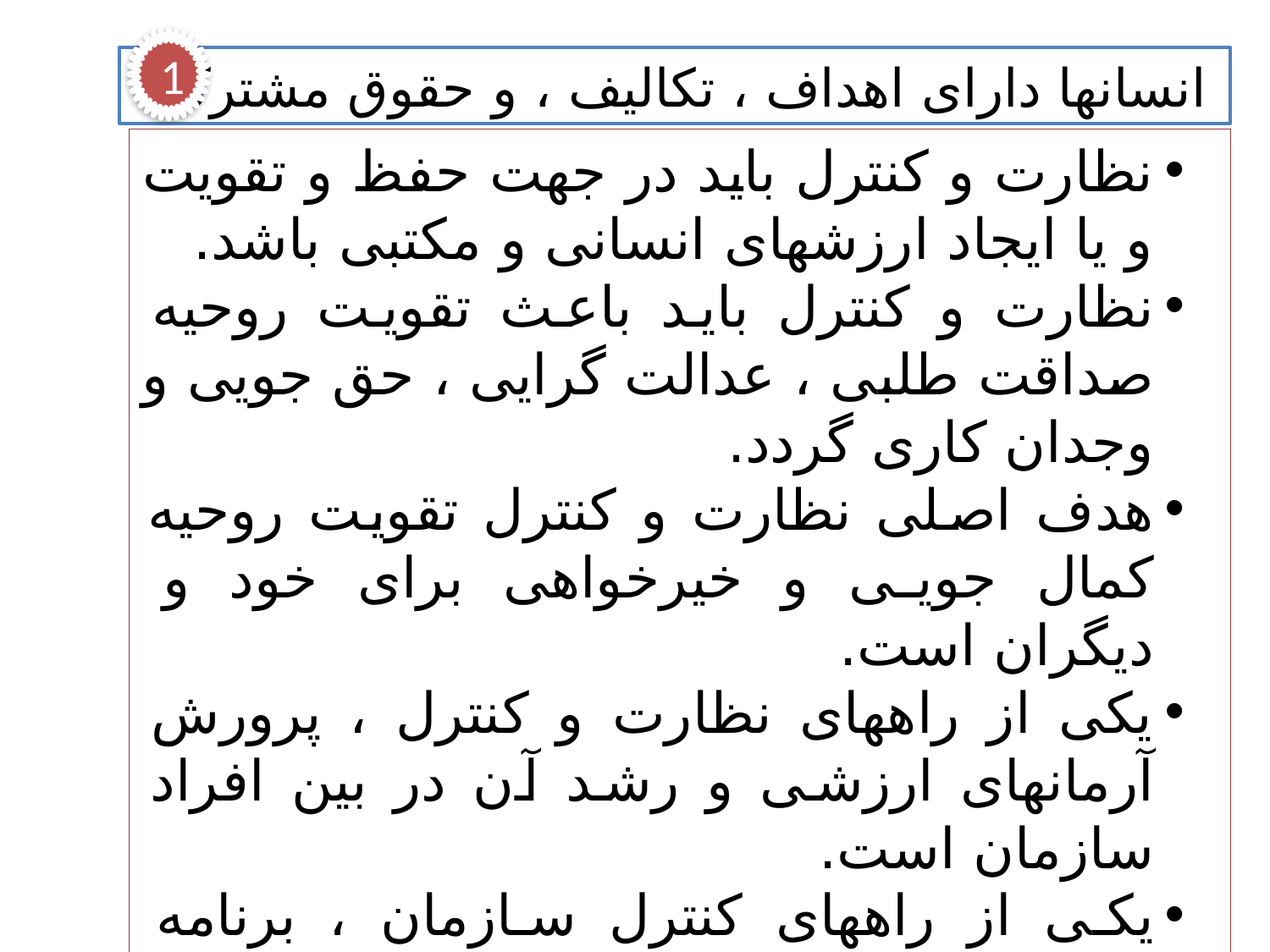

1
انسانها دارای اهداف ، تکالیف ، و حقوق مشترکند
نظارت و کنترل باید در جهت حفظ و تقویت و یا ایجاد ارزشهای انسانی و مکتبی باشد.
نظارت و کنترل باید باعث تقویت روحیه صداقت طلبی ، عدالت گرایی ، حق جویی و وجدان کاری گردد.
هدف اصلی نظارت و کنترل تقویت روحیه کمال جویی و خیرخواهی برای خود و دیگران است.
یکی از راههای نظارت و کنترل ، پرورش آرمانهای ارزشی و رشد آن در بین افراد سازمان است.
یکی از راههای کنترل سازمان ، برنامه ریزی دقیق کار است.